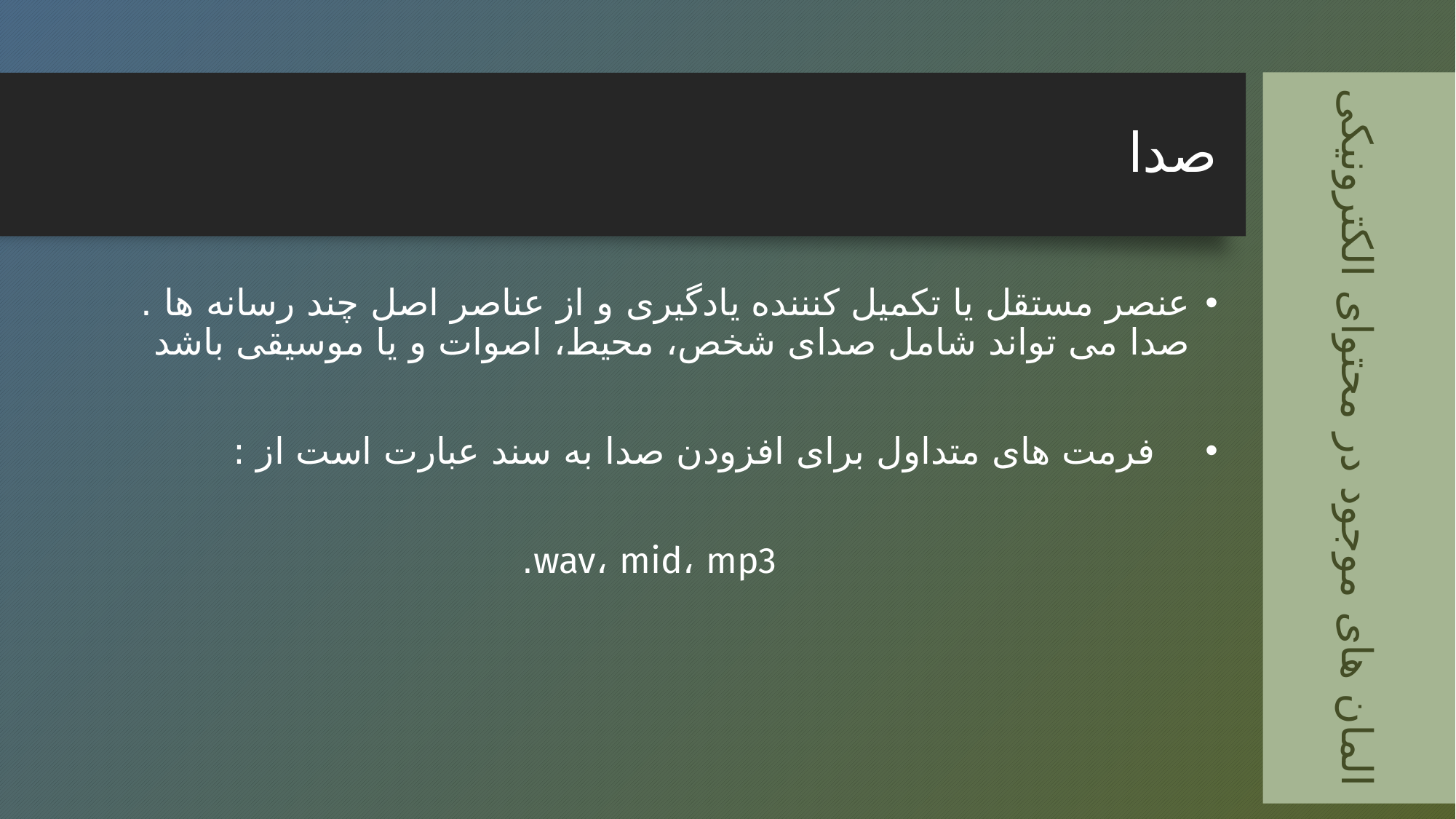

المان های موجود در محتوای الکترونیکی
# صدا
عنصر مستقل یا تکمیل کنننده یادگیری و از عناصر اصل چند رسانه ها . صدا می تواند شامل صدای شخص، محیط، اصوات و یا موسیقی باشد

   فرمت های متداول برای افزودن صدا به سند عبارت است از :

 wav، mid، mp3.